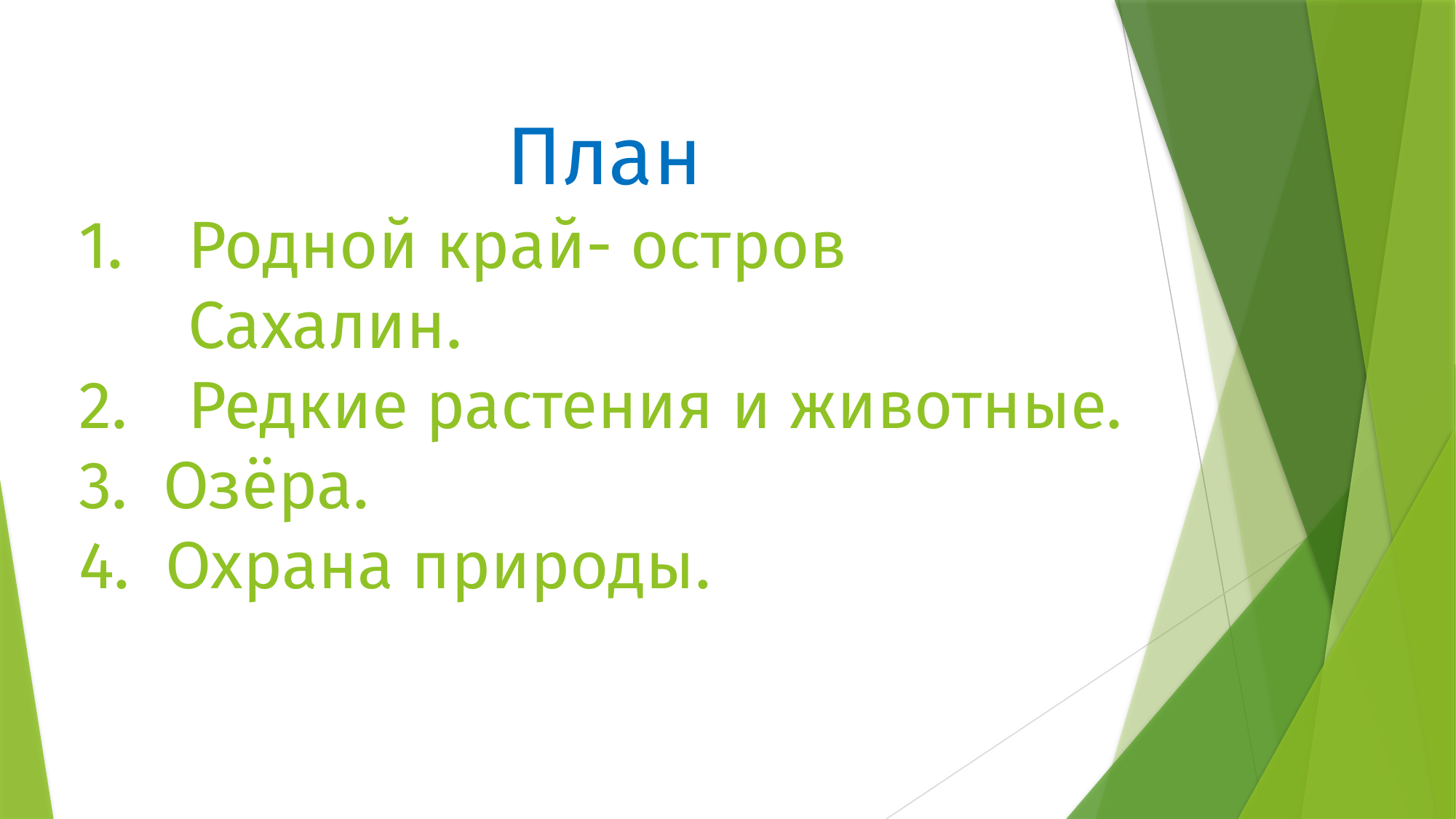

План
Родной край- остров Сахалин.
Редкие растения и животные.
3.  Озёра.
4.  Охрана природы.